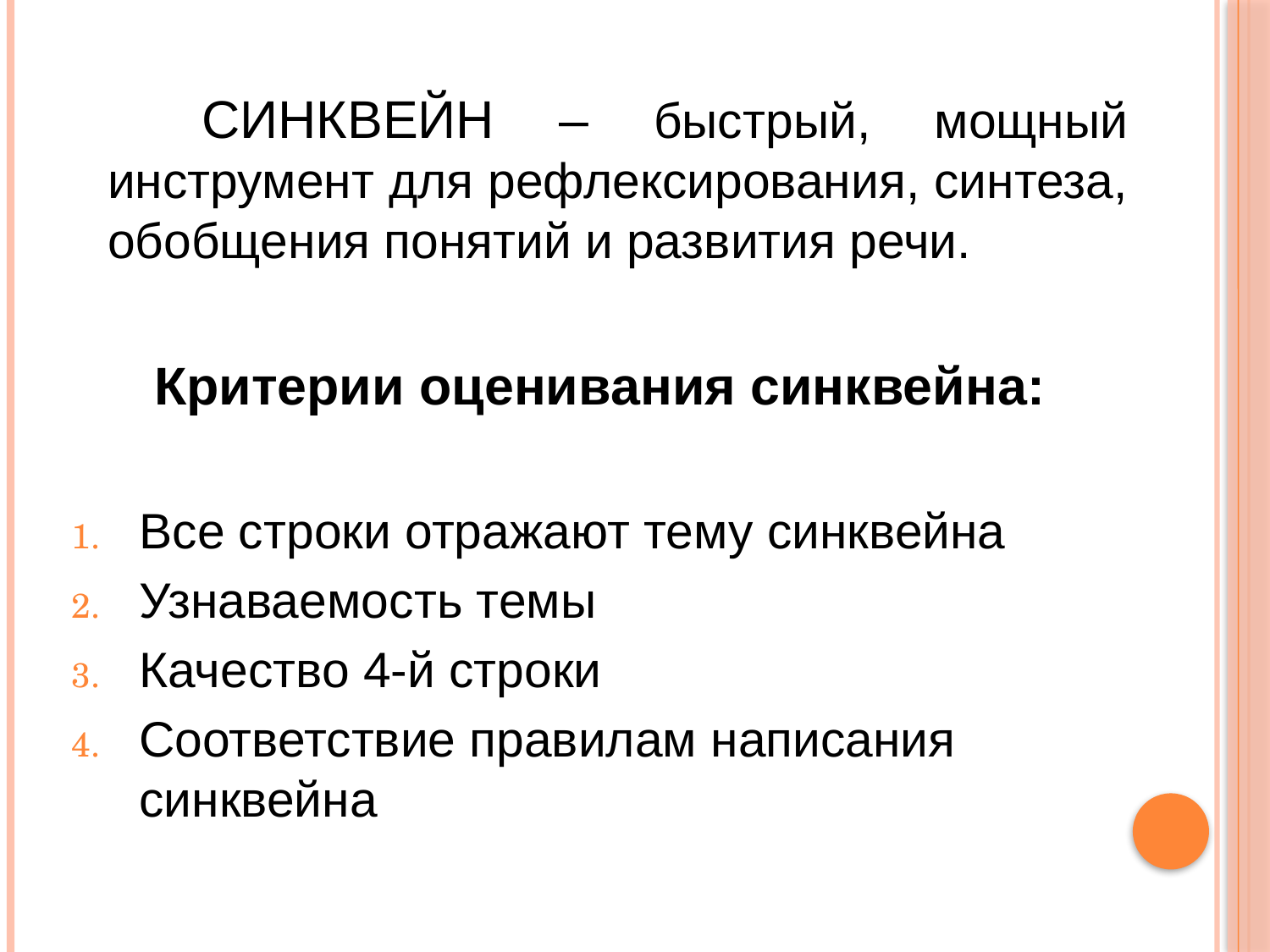

СИНКВЕЙН – быстрый, мощный инструмент для рефлексирования, синтеза, обобщения понятий и развития речи.

Критерии оценивания синквейна:

Все строки отражают тему синквейна
Узнаваемость темы
Качество 4-й строки
Соответствие правилам написания синквейна